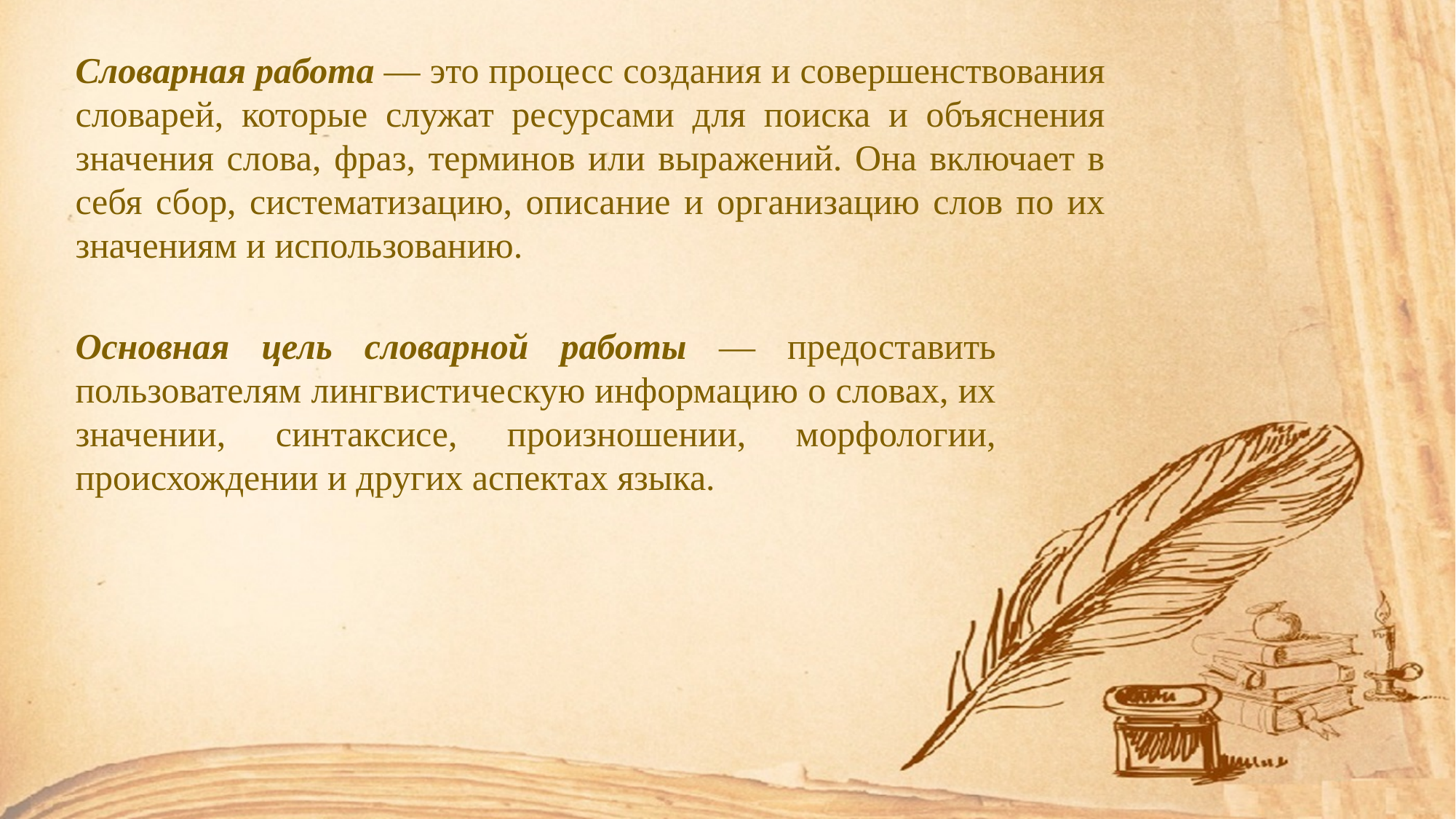

Словарная работа — это процесс создания и совершенствования словарей, которые служат ресурсами для поиска и объяснения значения слова, фраз, терминов или выражений. Она включает в себя сбор, систематизацию, описание и организацию слов по их значениям и использованию.
Основная цель словарной работы — предоставить пользователям лингвистическую информацию о словах, их значении, синтаксисе, произношении, морфологии, происхождении и других аспектах языка.